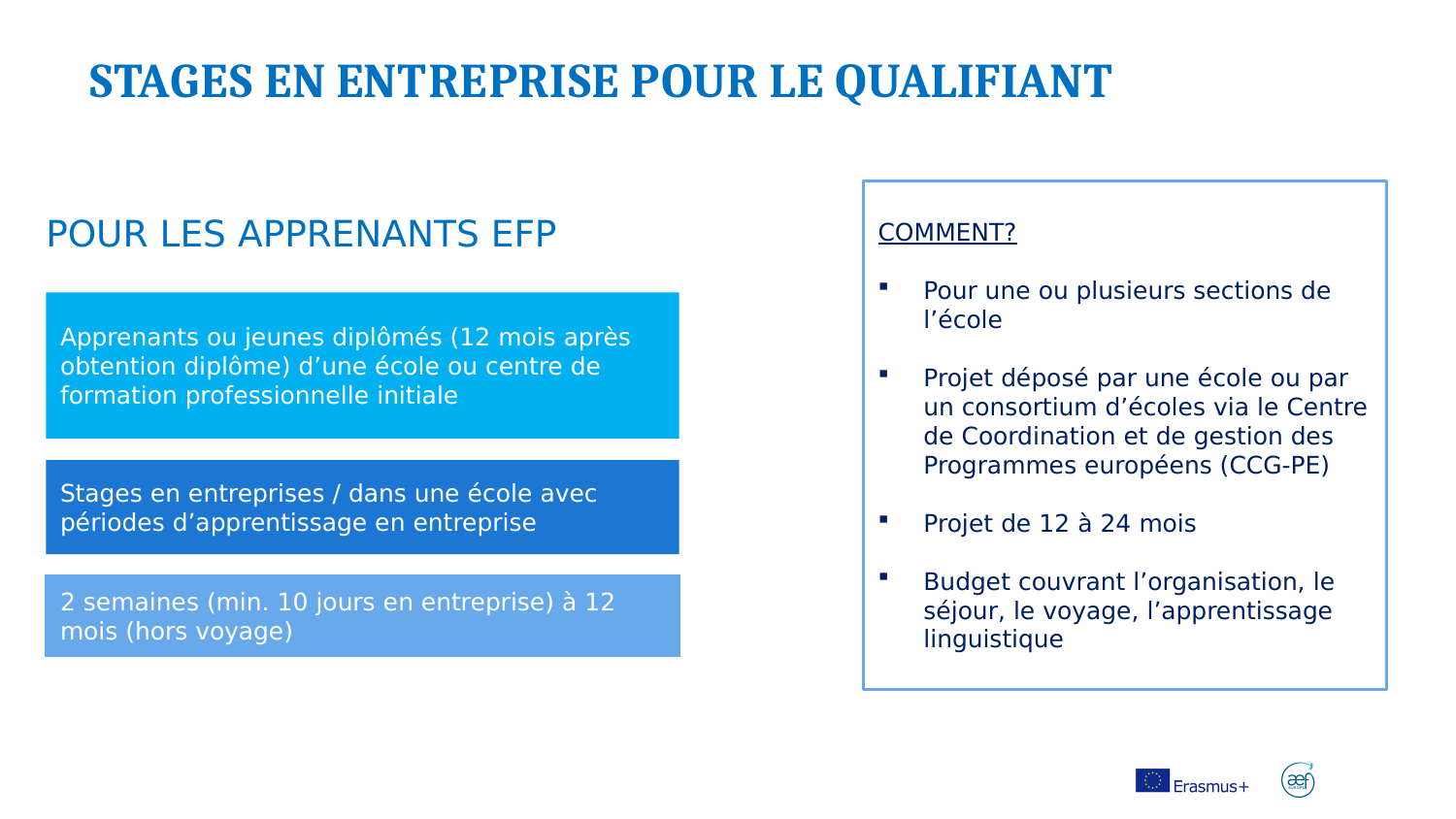

STAGES EN ENTREPRISE POUR LE QUALIFIANT

COMMENT?

Pour une ou plusieurs sections de l’école

Projet déposé par une école ou par un consortium d’écoles via le Centre de Coordination et de gestion des Programmes européens (CCG-PE)

Projet de 12 à 24 mois

Budget couvrant l’organisation, le séjour, le voyage, l’apprentissage linguistique

POUR LES APPRENANTS EFP

Apprenants ou jeunes diplômés (12 mois après obtention diplôme) d’une école ou centre de formation professionnelle initiale

Stages en entreprises / dans une école avec périodes d’apprentissage en entreprise
2 semaines (min. 10 jours en entreprise) à 12 mois (hors voyage)